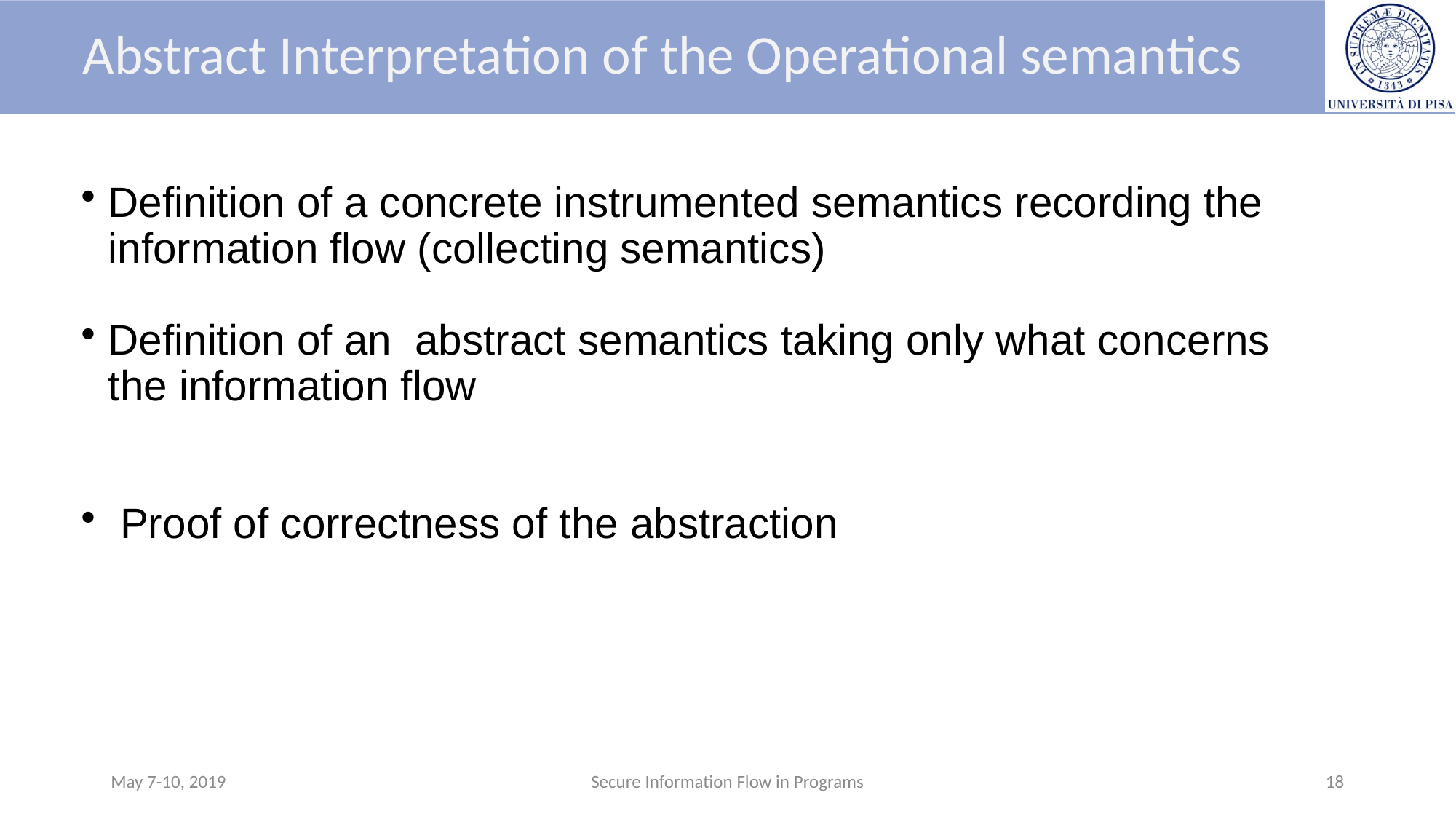

# Abstract Interpretation of the Operational semantics
Definition of a concrete instrumented semantics recording the information flow (collecting semantics)

Definition of an  abstract semantics taking only what concerns the information flow

 Proof of correctness of the abstraction
May 7-10, 2019
Secure Information Flow in Programs
18